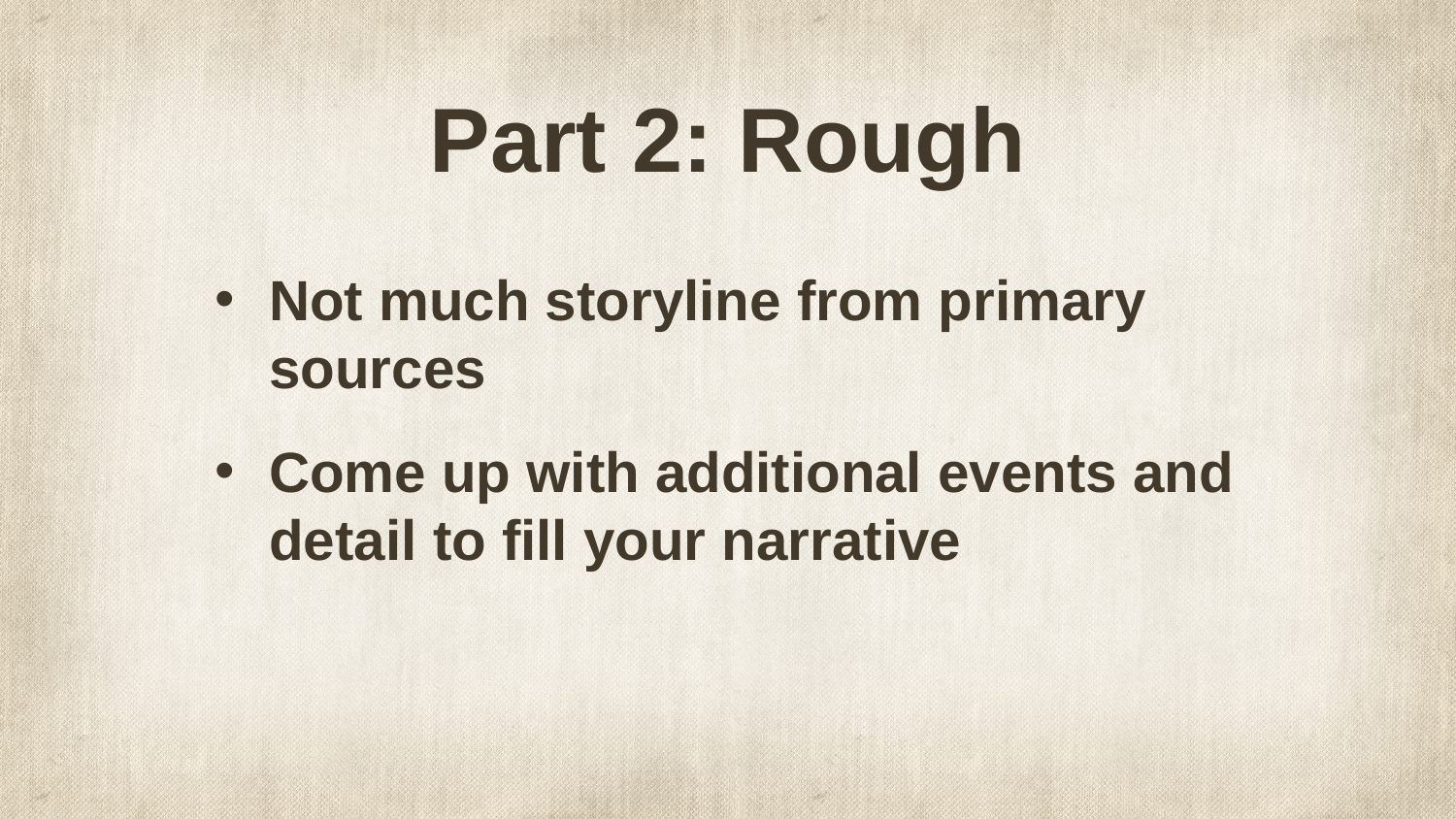

# Part 2: Rough
Not much storyline from primary sources
Come up with additional events and detail to fill your narrative